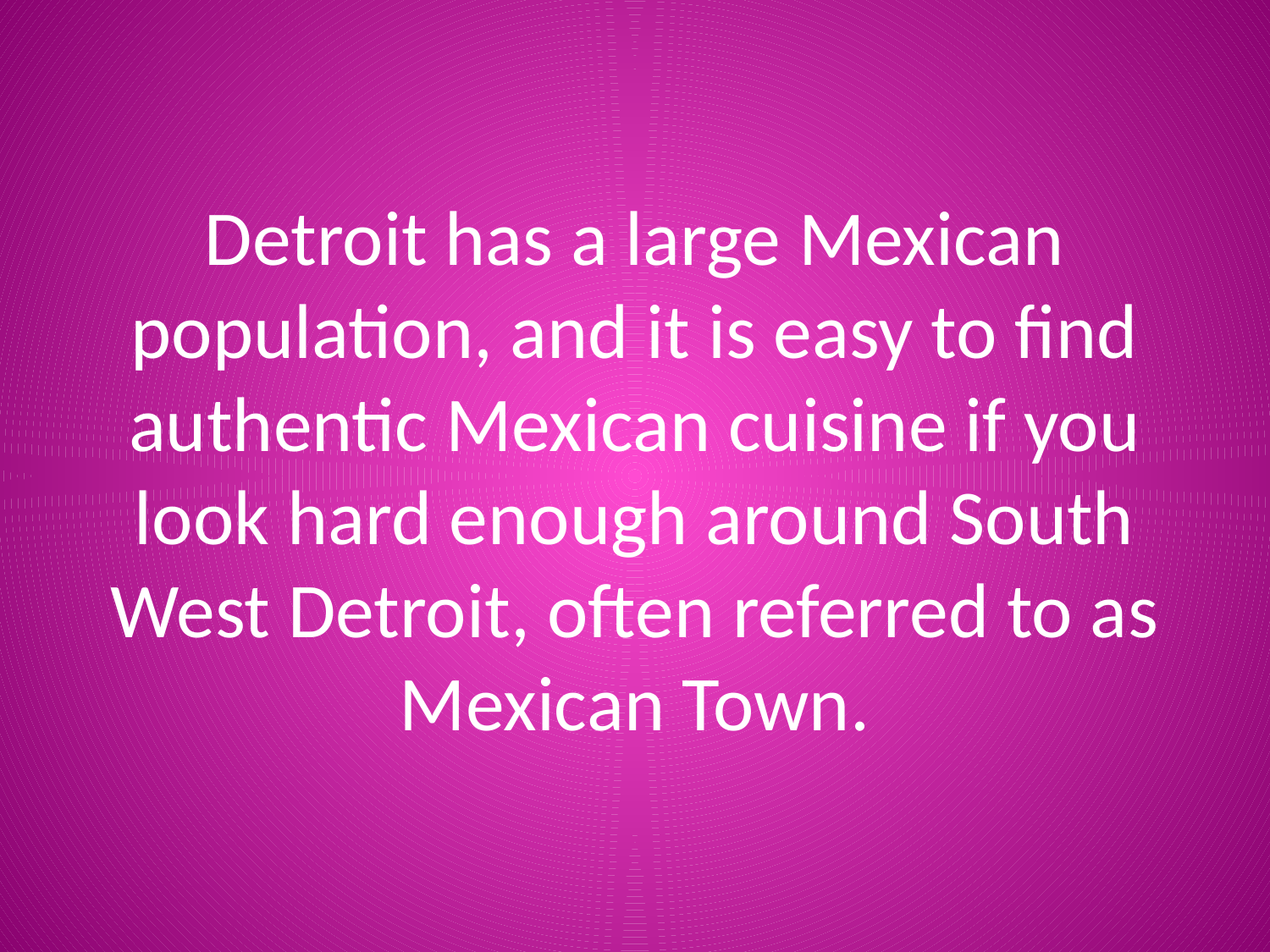

# Detroit has a large Mexican population, and it is easy to find authentic Mexican cuisine if you look hard enough around South West Detroit, often referred to as Mexican Town.